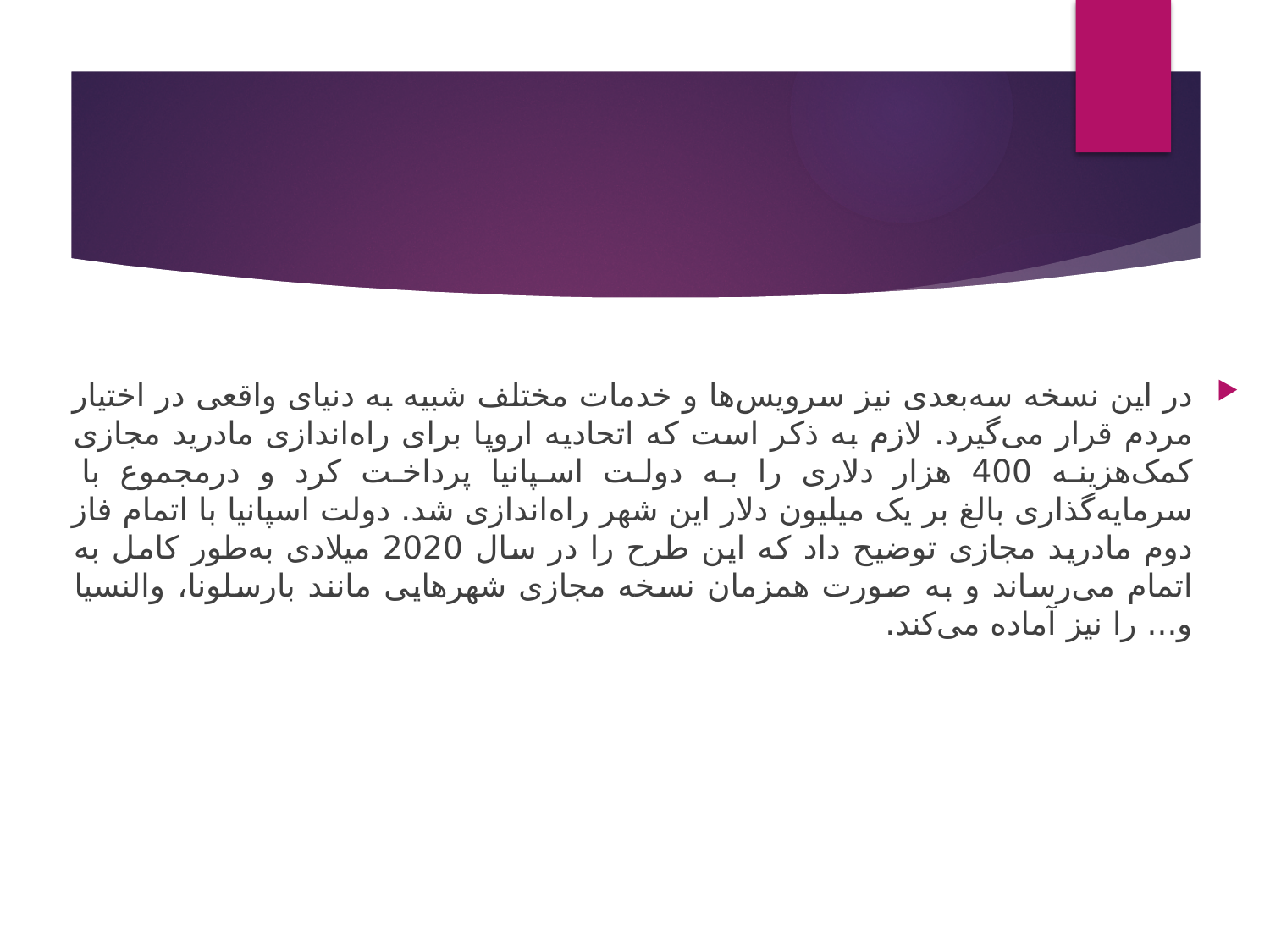

در این نسخه سه‌بعدی نیز سرویس‌ها و خدمات مختلف شبیه به دنیای واقعی در اختیار مردم قرار می‌گیرد. لازم به ذکر است که اتحادیه اروپا برای راه‌اندازی مادرید مجازی کمک‌هزینه 400 هزار دلاری را به دولت اسپانیا پرداخت کرد و درمجموع با سرمایه‌گذاری بالغ بر یک میلیون دلار این شهر راه‌اندازی شد. دولت اسپانیا با اتمام فاز دوم مادرید مجازی توضیح داد که این طرح را در سال 2020 میلادی به‌طور کامل به اتمام می‌رساند و به صورت همزمان نسخه مجازی شهرهایی مانند بارسلونا، والنسیا و... را نیز آماده می‌کند.